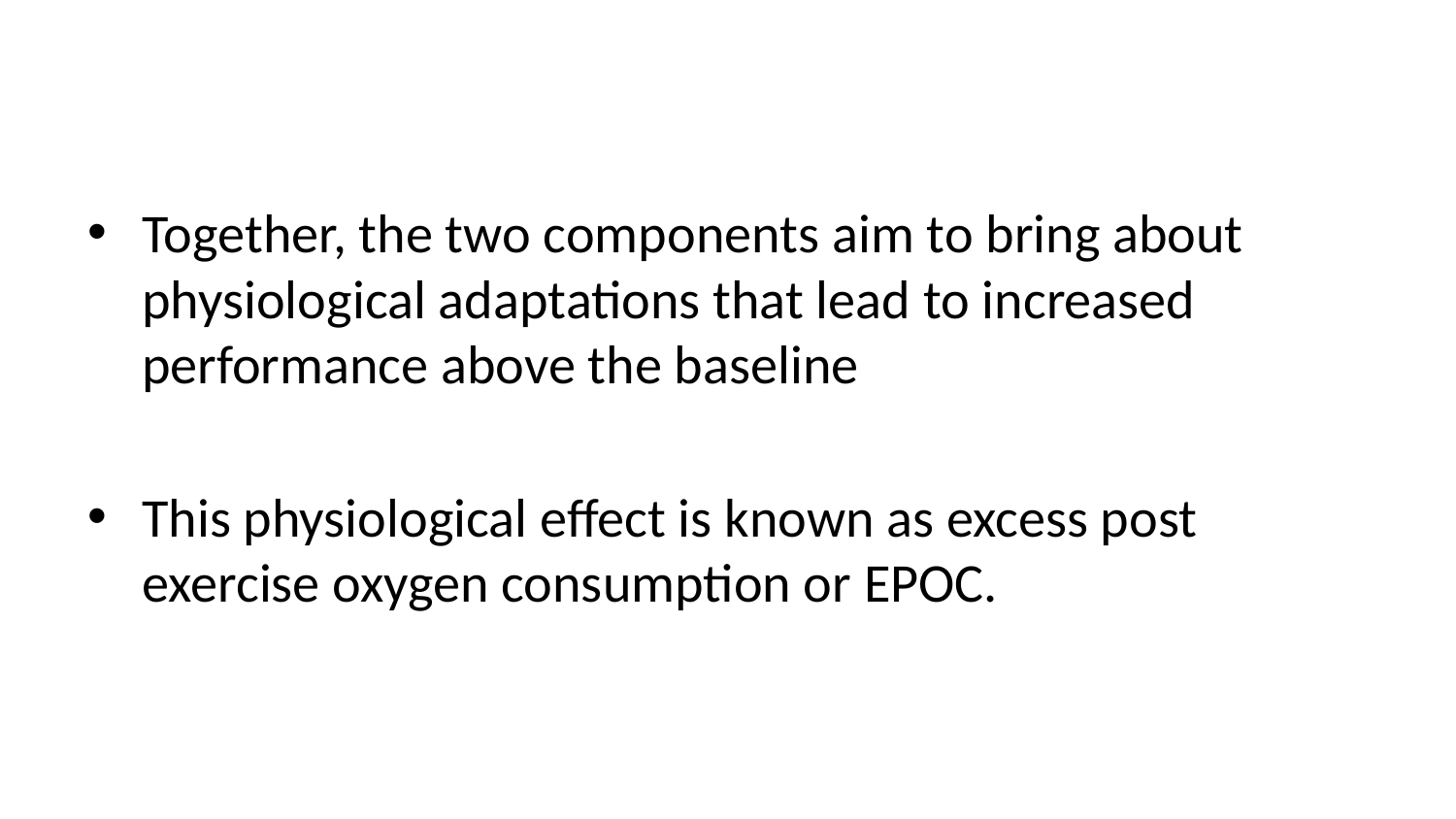

Together, the two components aim to bring about physiological adaptations that lead to increased performance above the baseline

This physiological effect is known as excess post exercise oxygen consumption or EPOC.